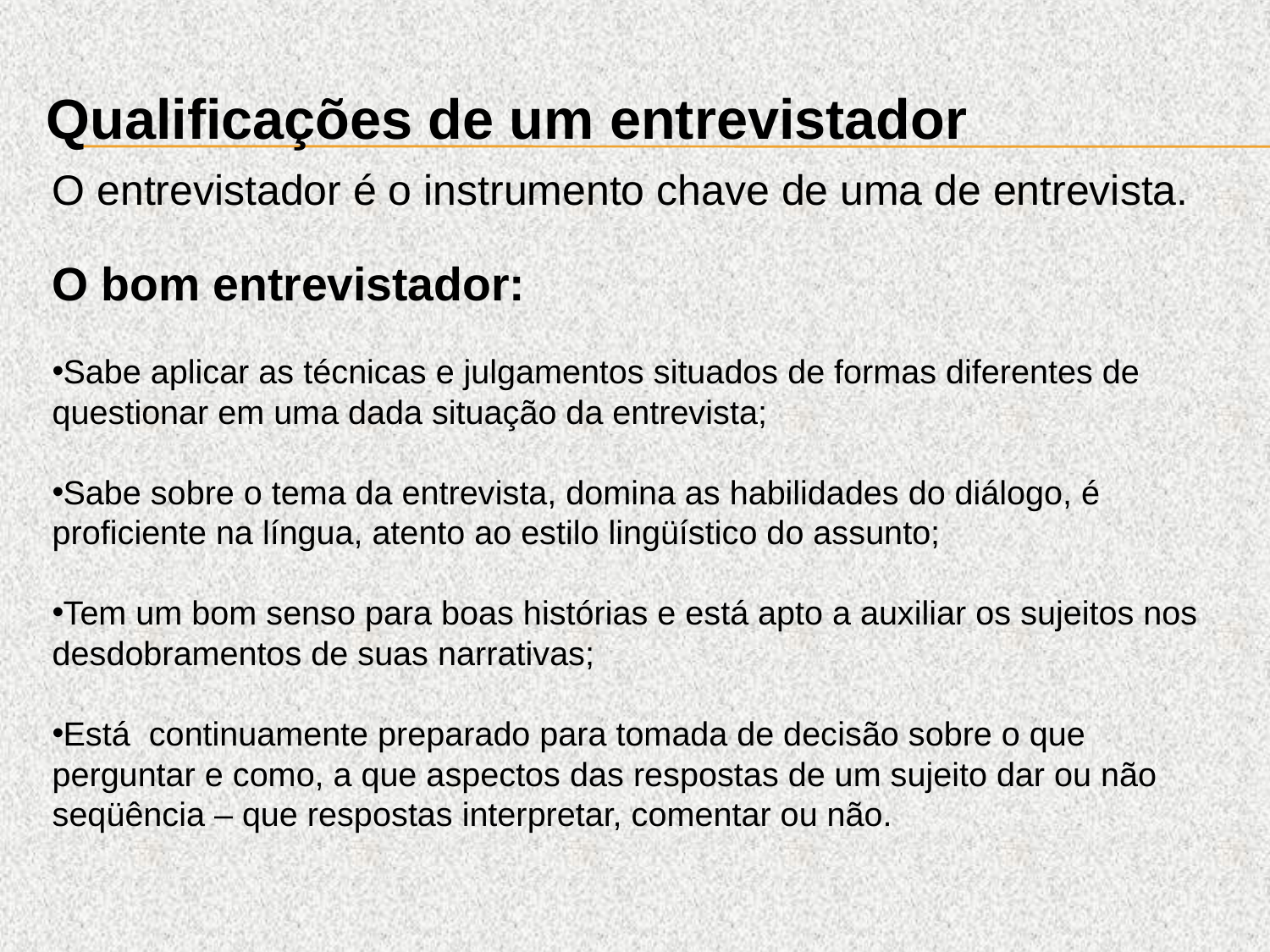

Qualificações de um entrevistador
O entrevistador é o instrumento chave de uma de entrevista.
O bom entrevistador:

Sabe aplicar as técnicas e julgamentos situados de formas diferentes de questionar em uma dada situação da entrevista;

Sabe sobre o tema da entrevista, domina as habilidades do diálogo, é proficiente na língua, atento ao estilo lingüístico do assunto;

Tem um bom senso para boas histórias e está apto a auxiliar os sujeitos nos desdobramentos de suas narrativas;

Está  continuamente preparado para tomada de decisão sobre o que perguntar e como, a que aspectos das respostas de um sujeito dar ou não seqüência – que respostas interpretar, comentar ou não.